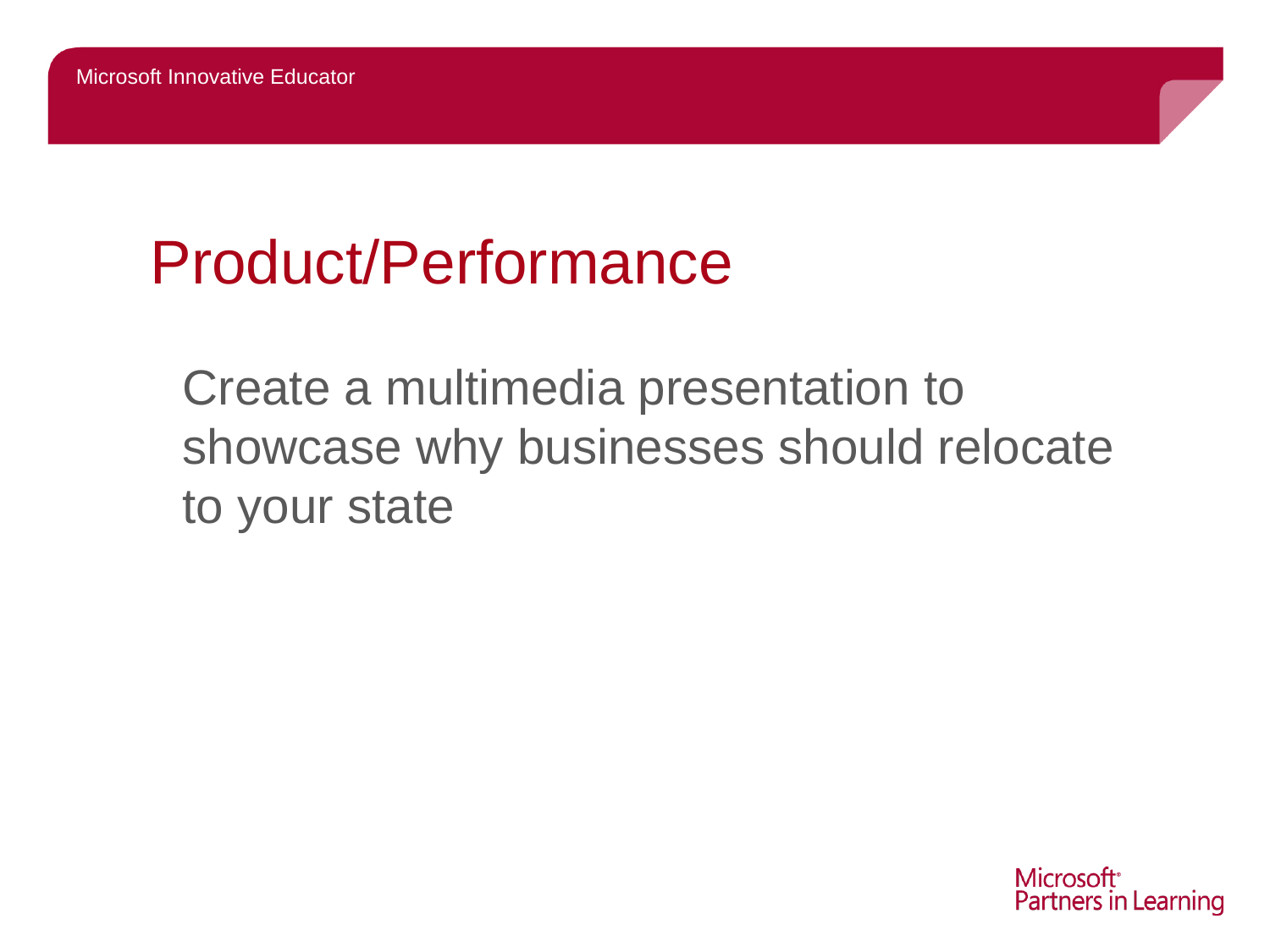

# Product/Performance
	Create a multimedia presentation to showcase why businesses should relocate to your state